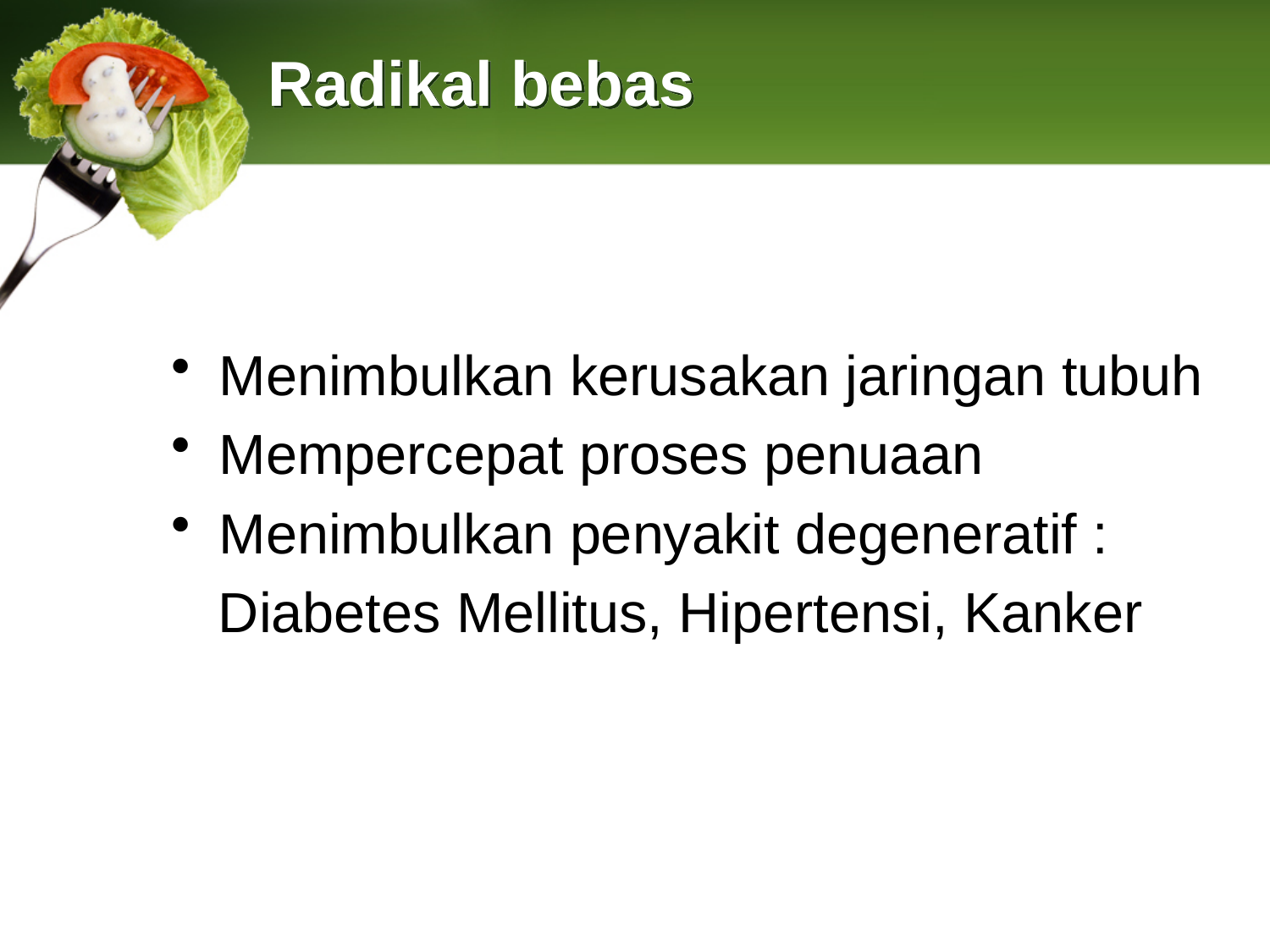

# Radikal bebas

Menimbulkan kerusakan jaringan tubuh
Mempercepat proses penuaan
Menimbulkan penyakit degeneratif :
   Diabetes Mellitus, Hipertensi, Kanker